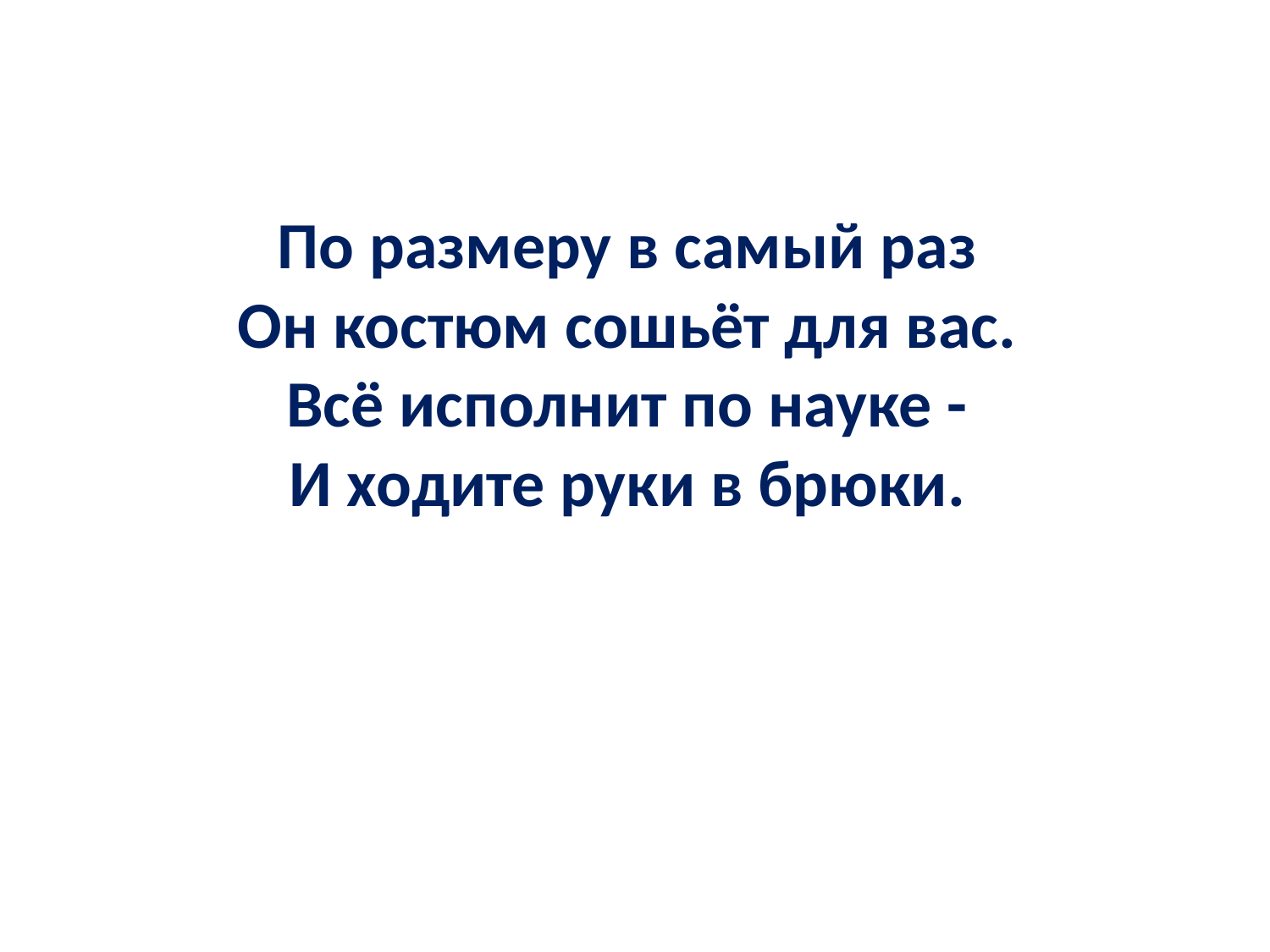

# По размеру в самый раз Он костюм сошьёт для вас. Всё исполнит по науке - И ходите руки в брюки.